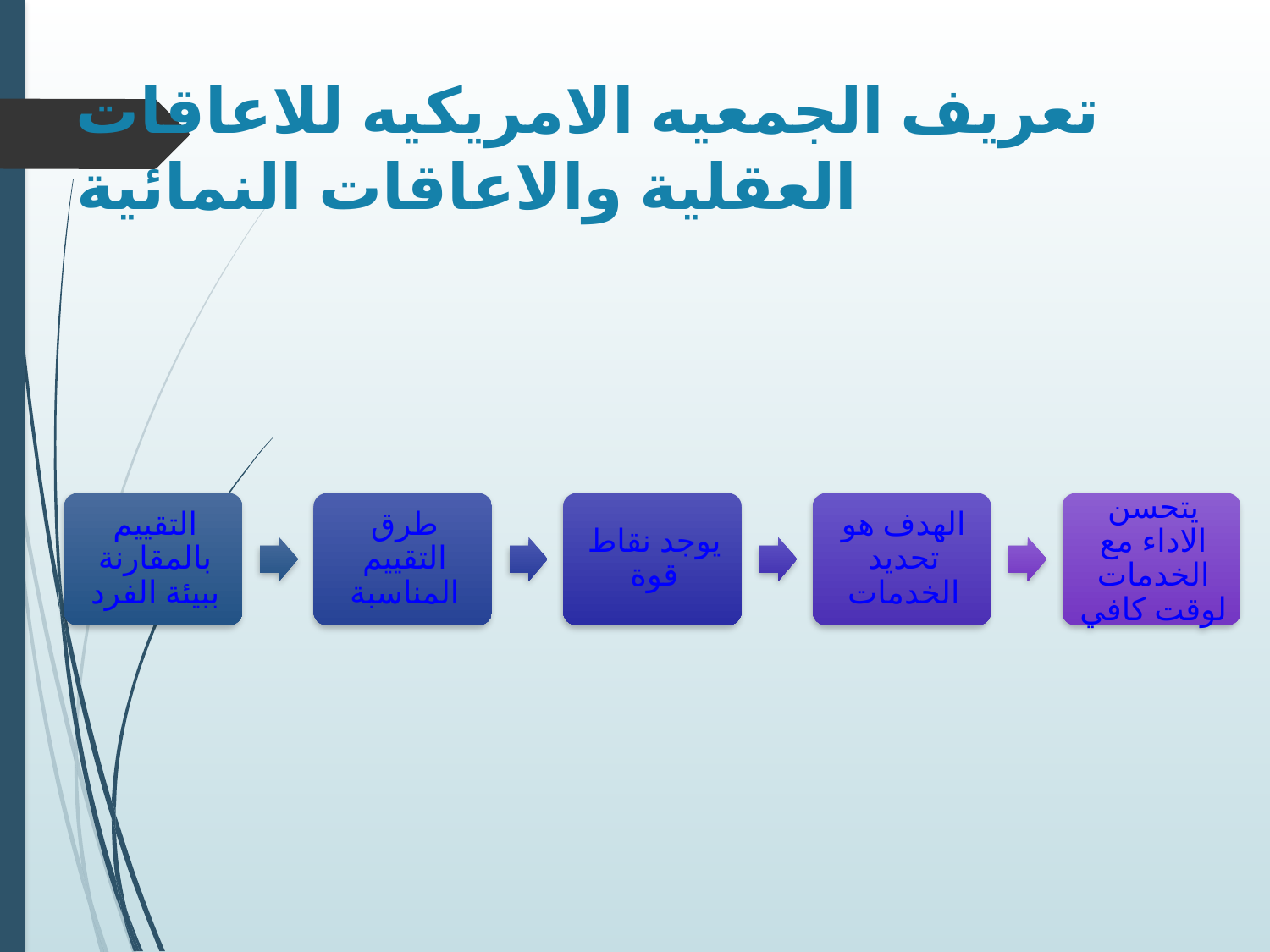

# تعريف الجمعيه الامريكيه للاعاقات العقلية والاعاقات النمائية
التقييم بالمقارنة ببيئة الفرد

طرق التقييم المناسبة

يوجد نقاط قوة

الهدف هو تحديد الخدمات

يتحسن الاداء مع الخدمات لوقت كافي